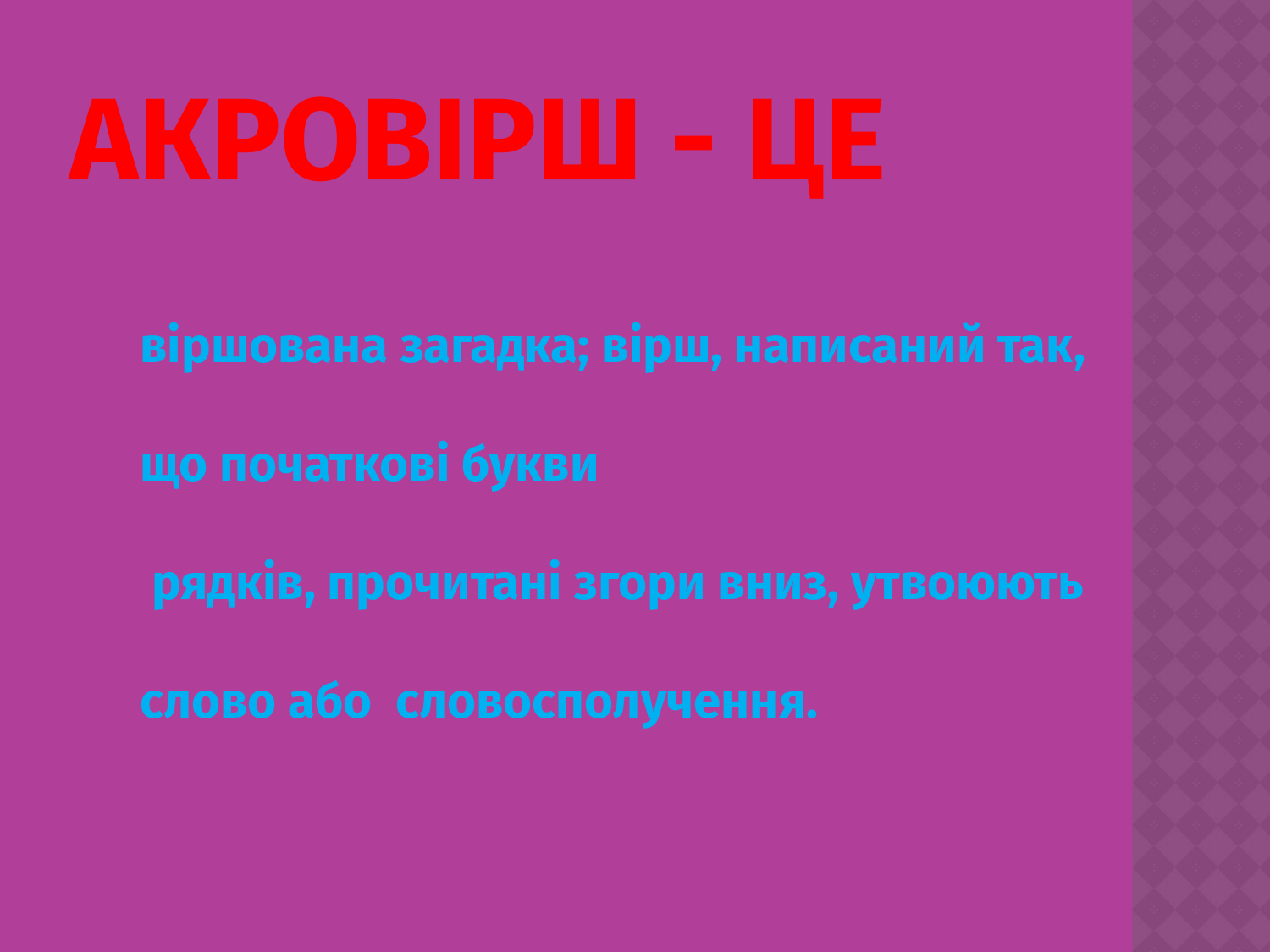

# Акровірш - це
віршована загадка; вірш, написаний так,

що початкові букви

 рядків, прочитані згори вниз, утвоюють

слово або  словосполучення.